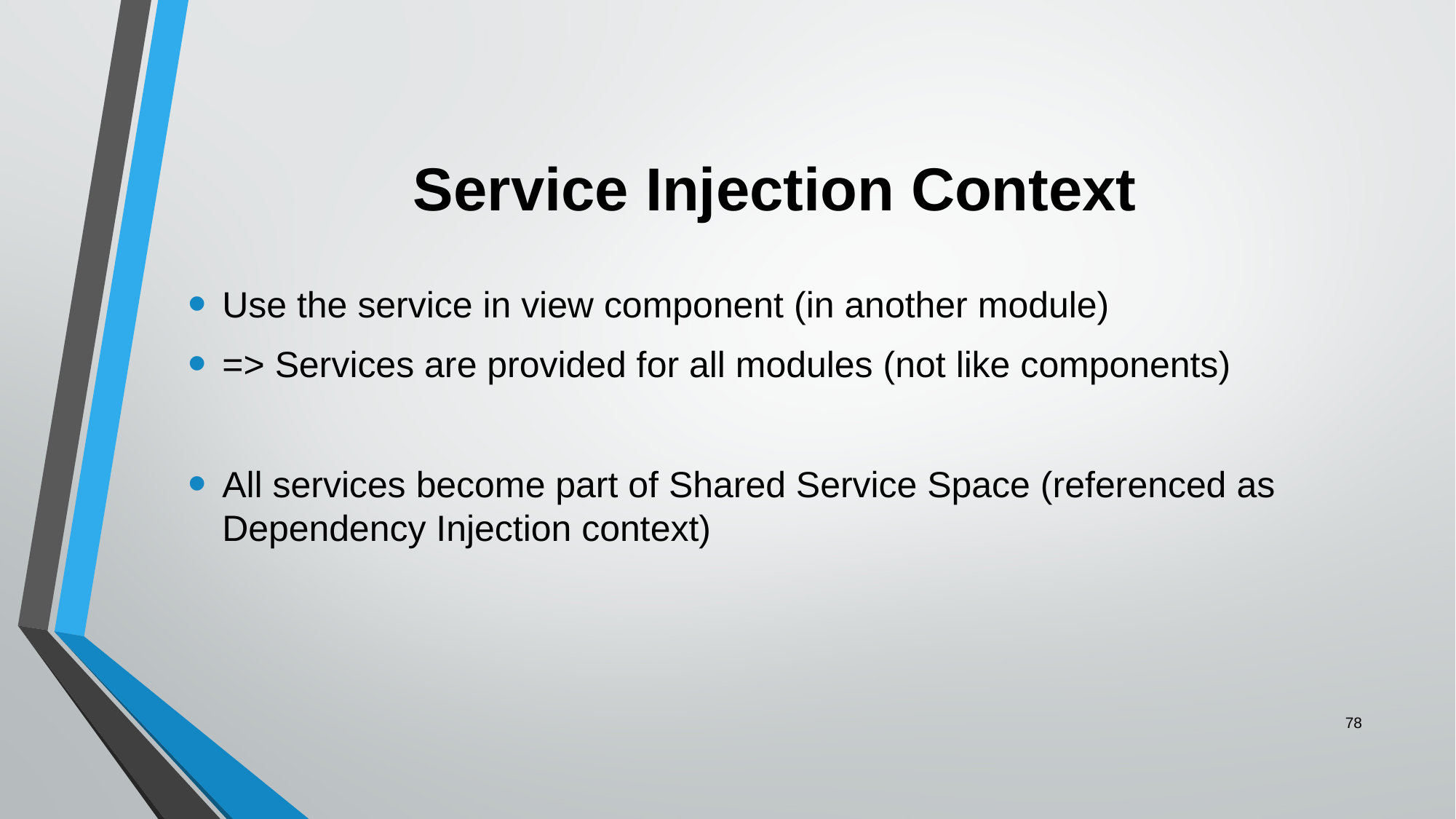

# Service Injection Context
Use the service in view component (in another module)
=> Services are provided for all modules (not like components)

All services become part of Shared Service Space (referenced as Dependency Injection context)

78